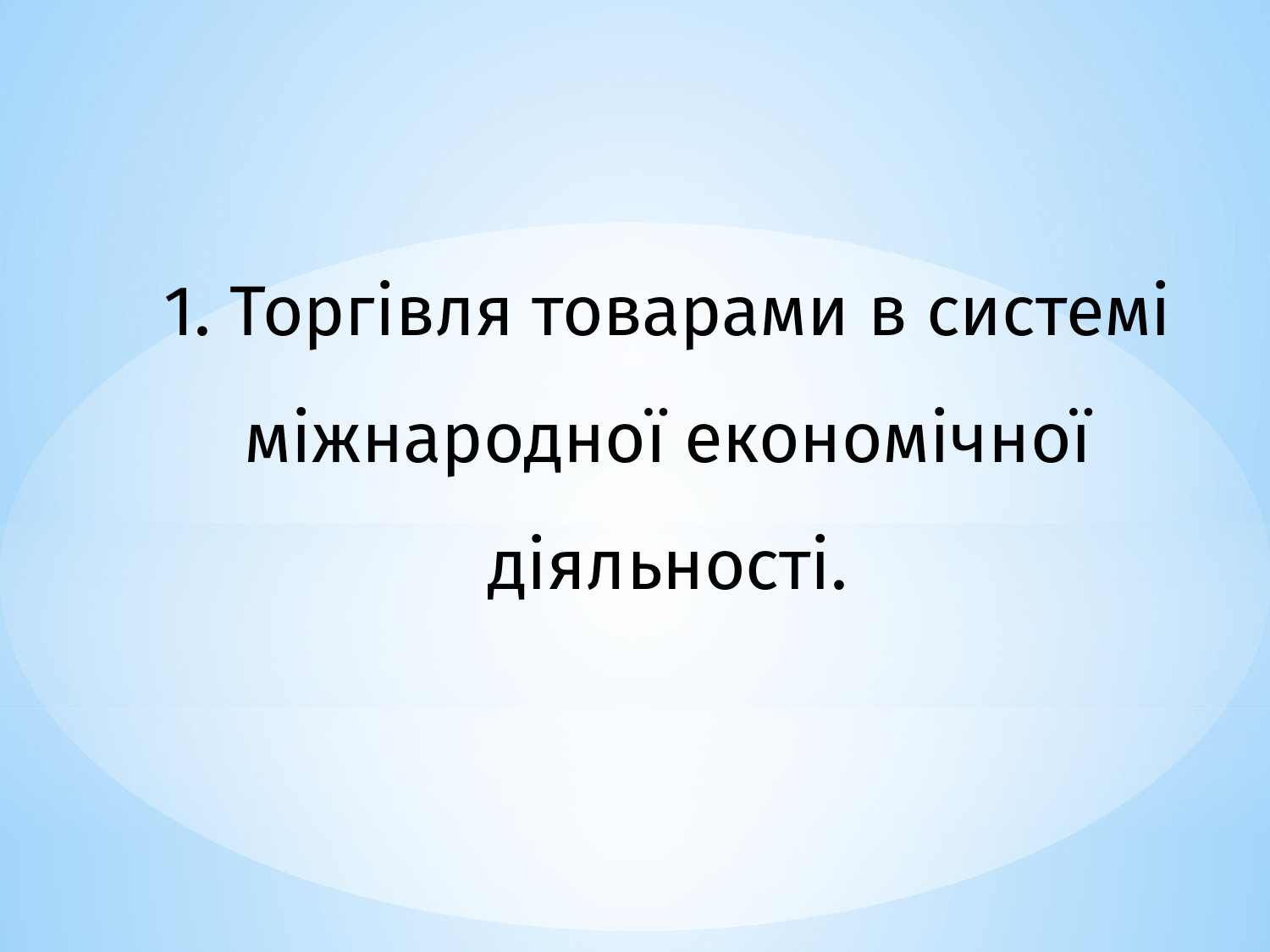

1. Торгівля товарами в системі міжнародної економічної діяльності.